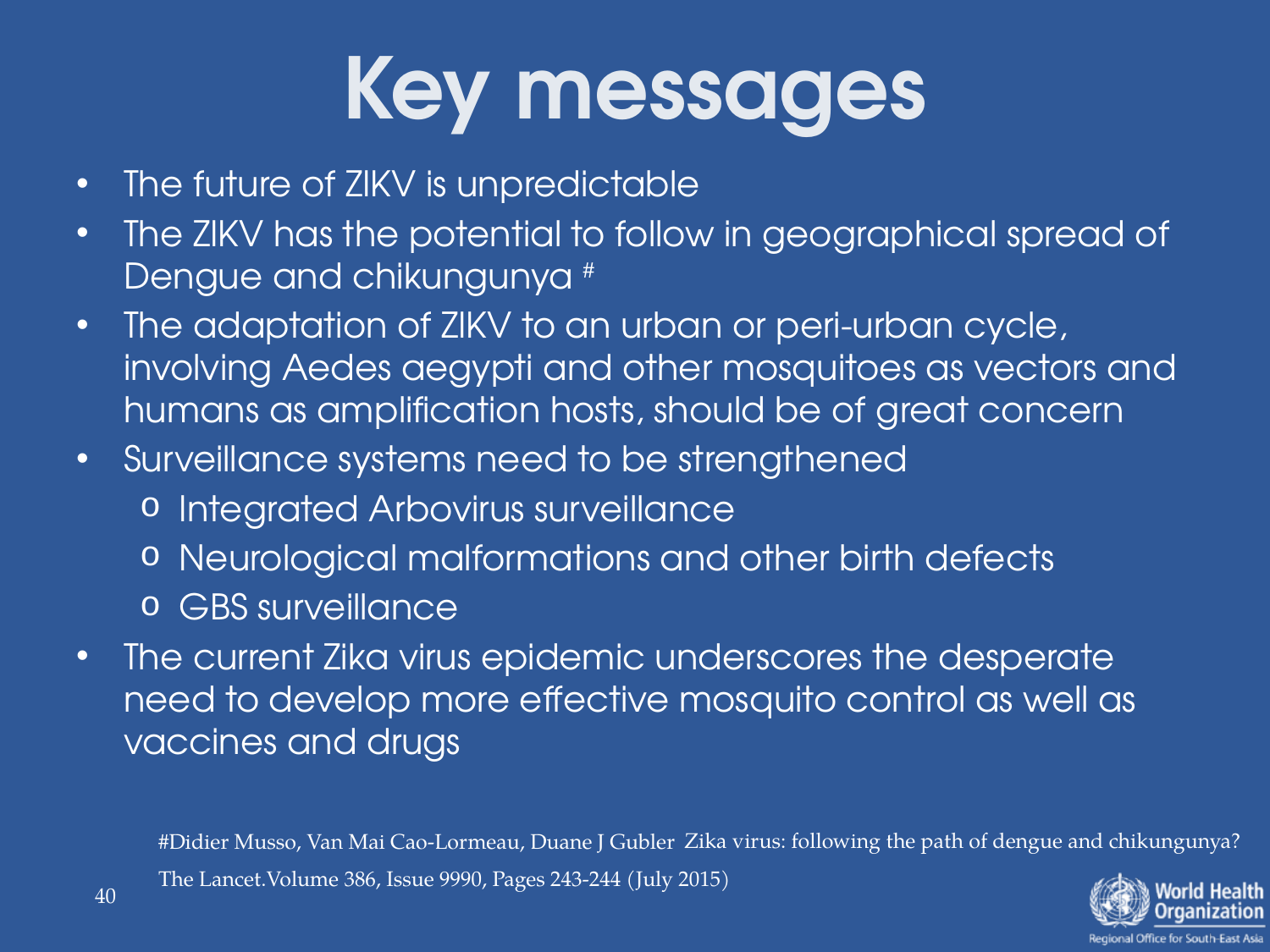

# Key messages
The future of ZIKV is unpredictable
The ZIKV has the potential to follow in geographical spread of Dengue and chikungunya #
The adaptation of ZIKV to an urban or peri-urban cycle, involving Aedes aegypti and other mosquitoes as vectors and humans as amplification hosts, should be of great concern
Surveillance systems need to be strengthened
Integrated Arbovirus surveillance
Neurological malformations and other birth defects
GBS surveillance
The current Zika virus epidemic underscores the desperate need to develop more effective mosquito control as well as vaccines and drugs

Zika virus: following the path of dengue and chikungunya?
#Didier Musso, Van Mai Cao-Lormeau, Duane J Gubler
The Lancet.Volume 386, Issue 9990, Pages 243-244 (July 2015)